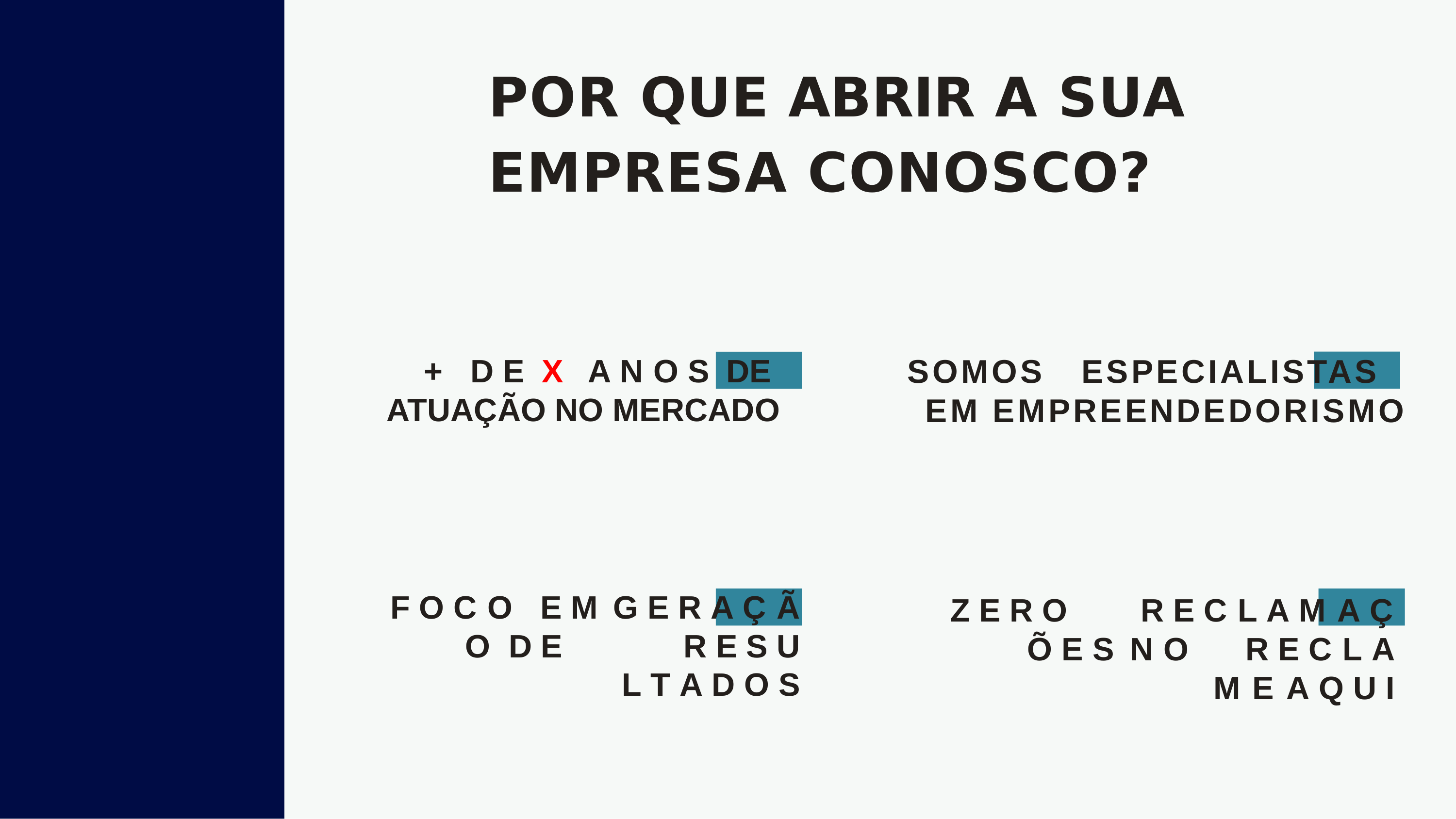

# POR QUE ABRIR A SUA EMPRESA CONOSCO?
+	D E	X	A N O S	DE  ATUAÇÃO NO MERCADO
SOMOS   ESPECIALISTAS   EM EMPREENDEDORISMO

F O C O	E M	G E R A Ç Ã O  D E		R E S U L T A D O S
Z E R O		R E C L A M A Ç Õ E S  N O	R E C L A M E	A Q U I